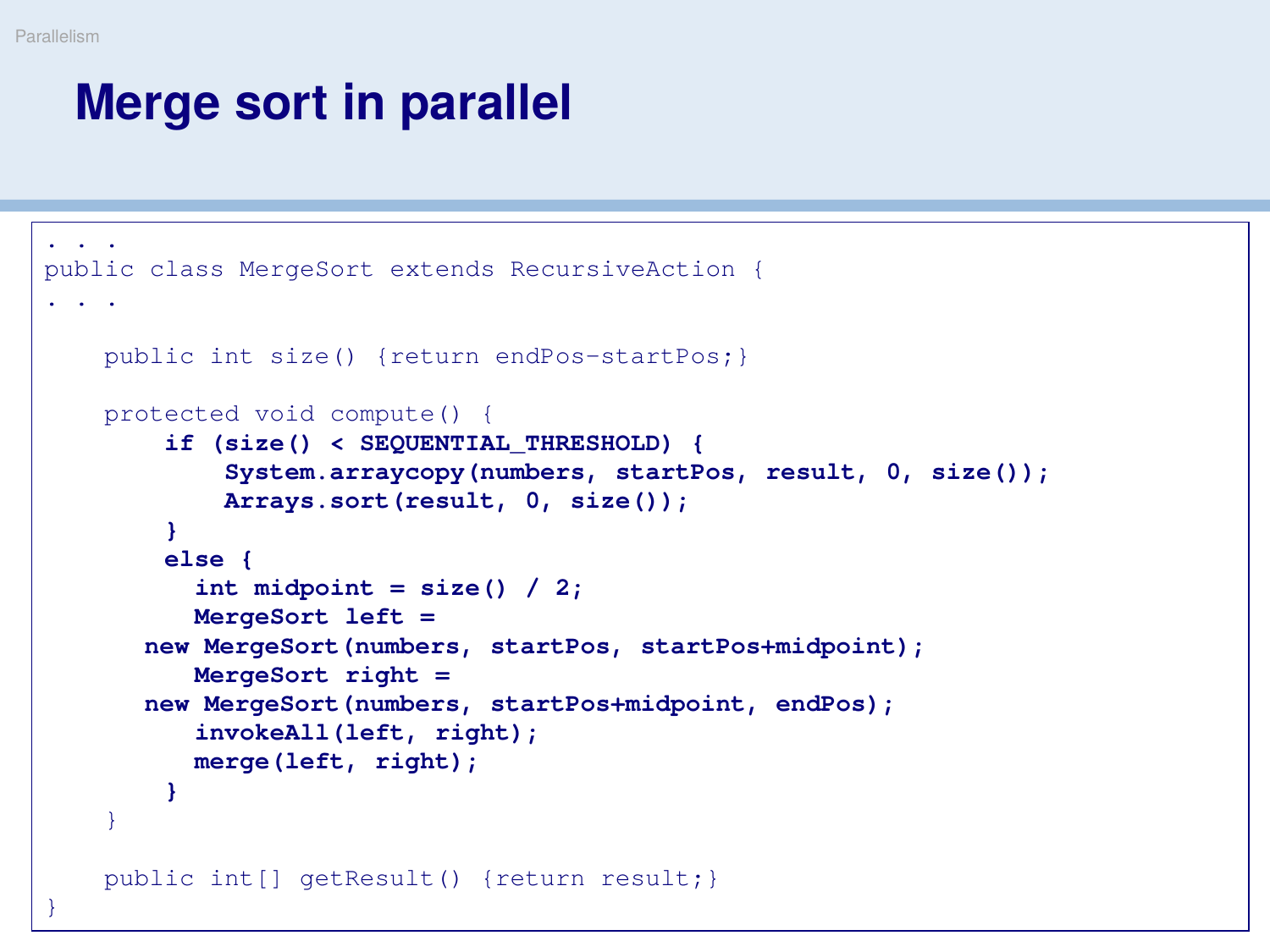

Parallelism
# Merge sort in parallel
. . .
public class MergeSort extends RecursiveAction {
. . .

    public int size() {return endPos-startPos;}

    protected void compute() {
        if (size() < SEQUENTIAL_THRESHOLD) {
            System.arraycopy(numbers, startPos, result, 0, size());
            Arrays.sort(result, 0, size());
        }
        else {
          int midpoint = size() / 2;
          MergeSort left =
					new MergeSort(numbers, startPos, startPos+midpoint);
          MergeSort right =
					new MergeSort(numbers, startPos+midpoint, endPos);
          invokeAll(left, right);
          merge(left, right);
        }
    }

    public int[] getResult() {return result;}
}
© Oscar Nierstrasz
39